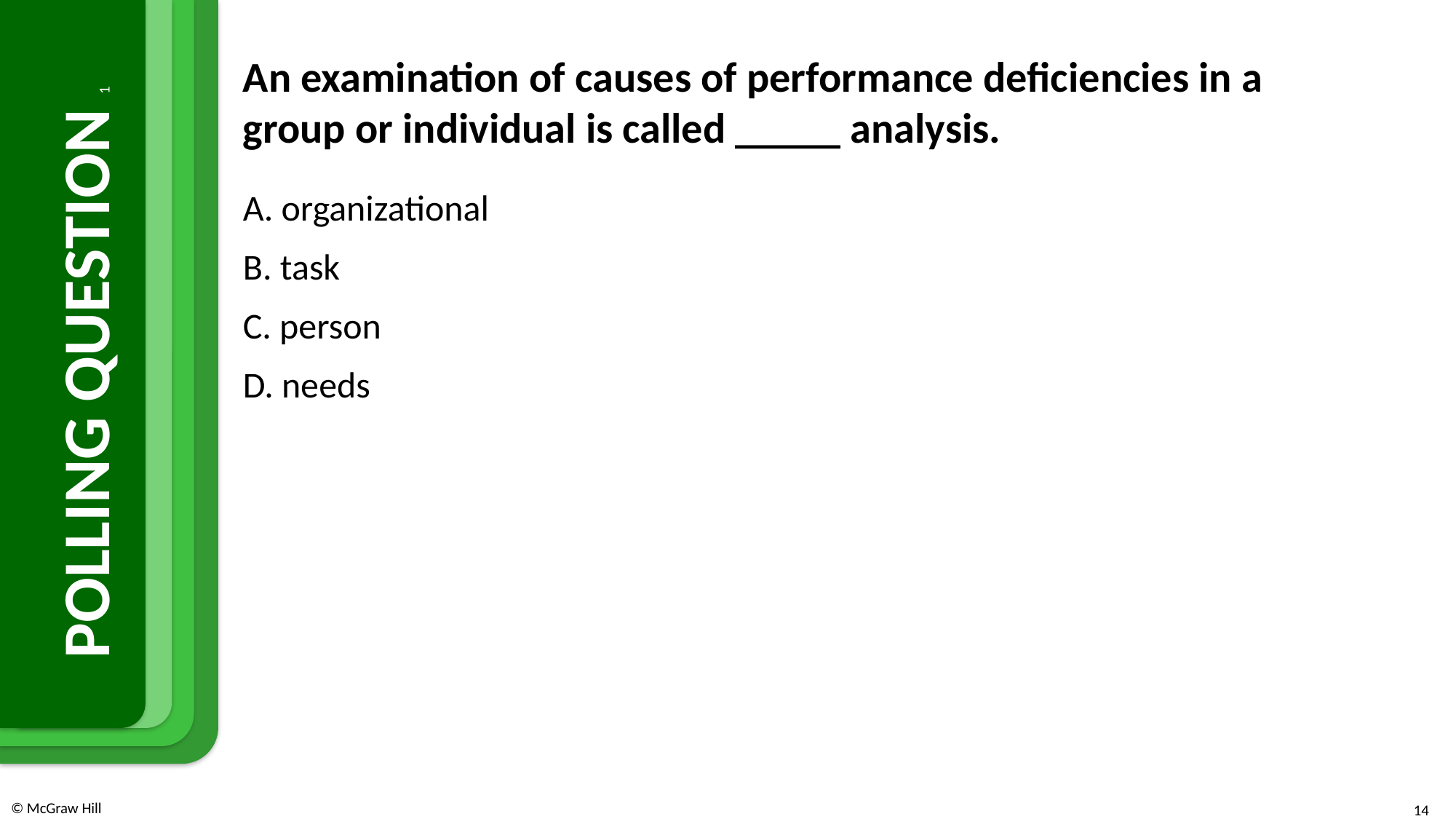

An examination of causes of performance deficiencies in a group or individual is called _____ analysis.
A. organizational
B. task
C. person
D. needs
# POLLING QUESTION 1